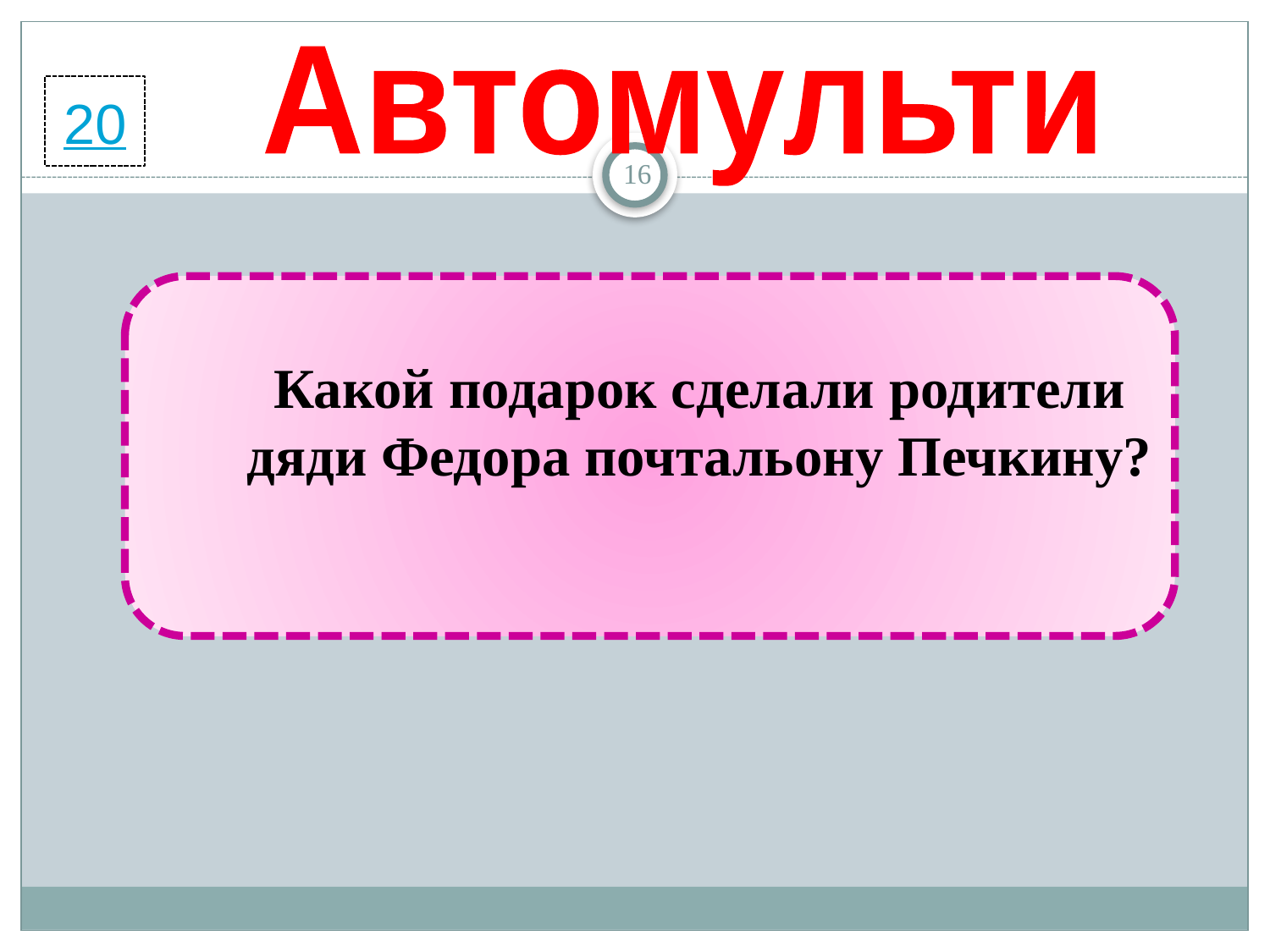

Автомульти
20
16

Какой подарок сделали родители дяди Федора почтальону Печкину?